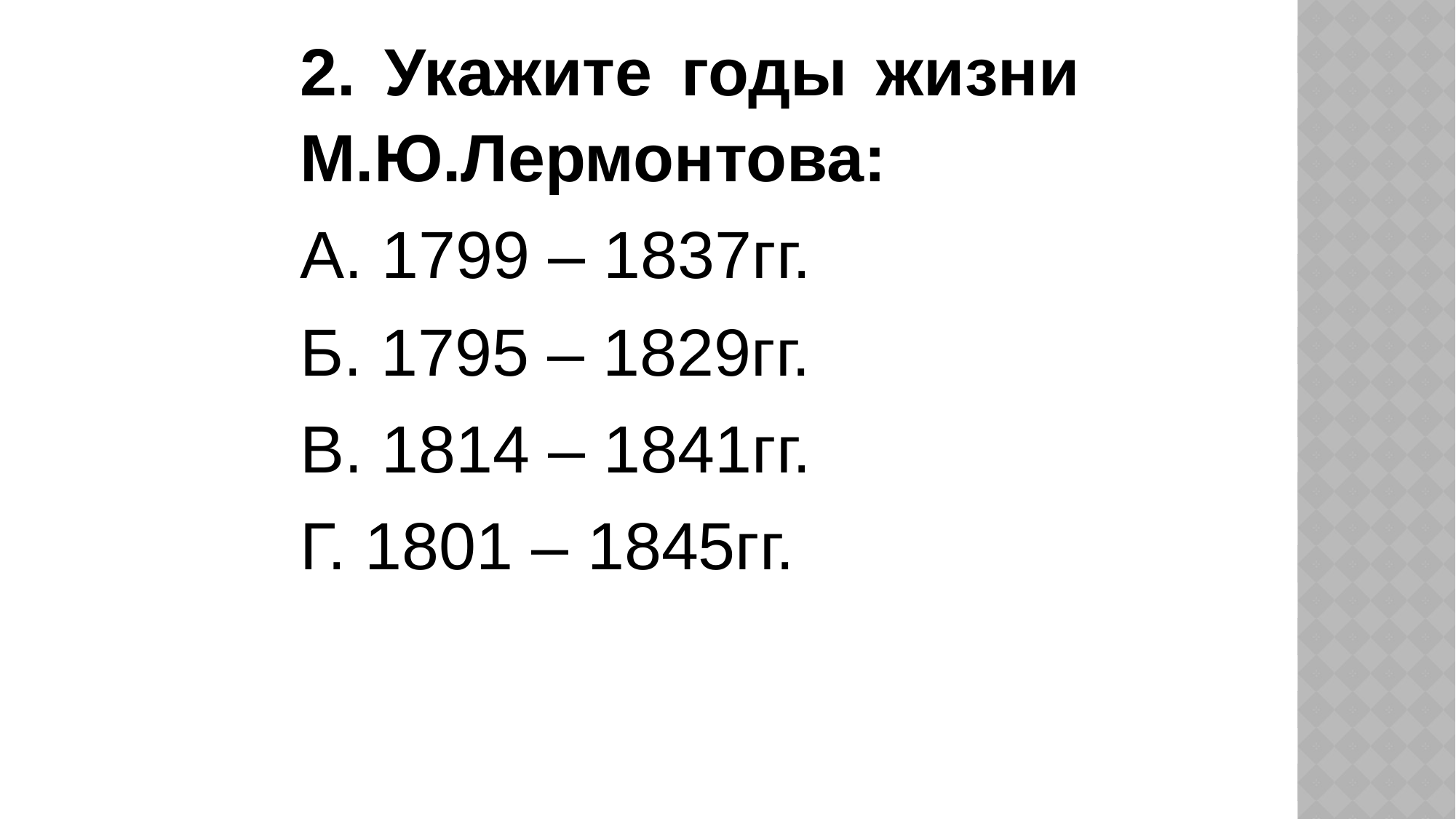

2. Укажите годы жизни М.Ю.Лермонтова:
А. 1799 – 1837гг.
Б. 1795 – 1829гг.
В. 1814 – 1841гг.
Г. 1801 – 1845гг.